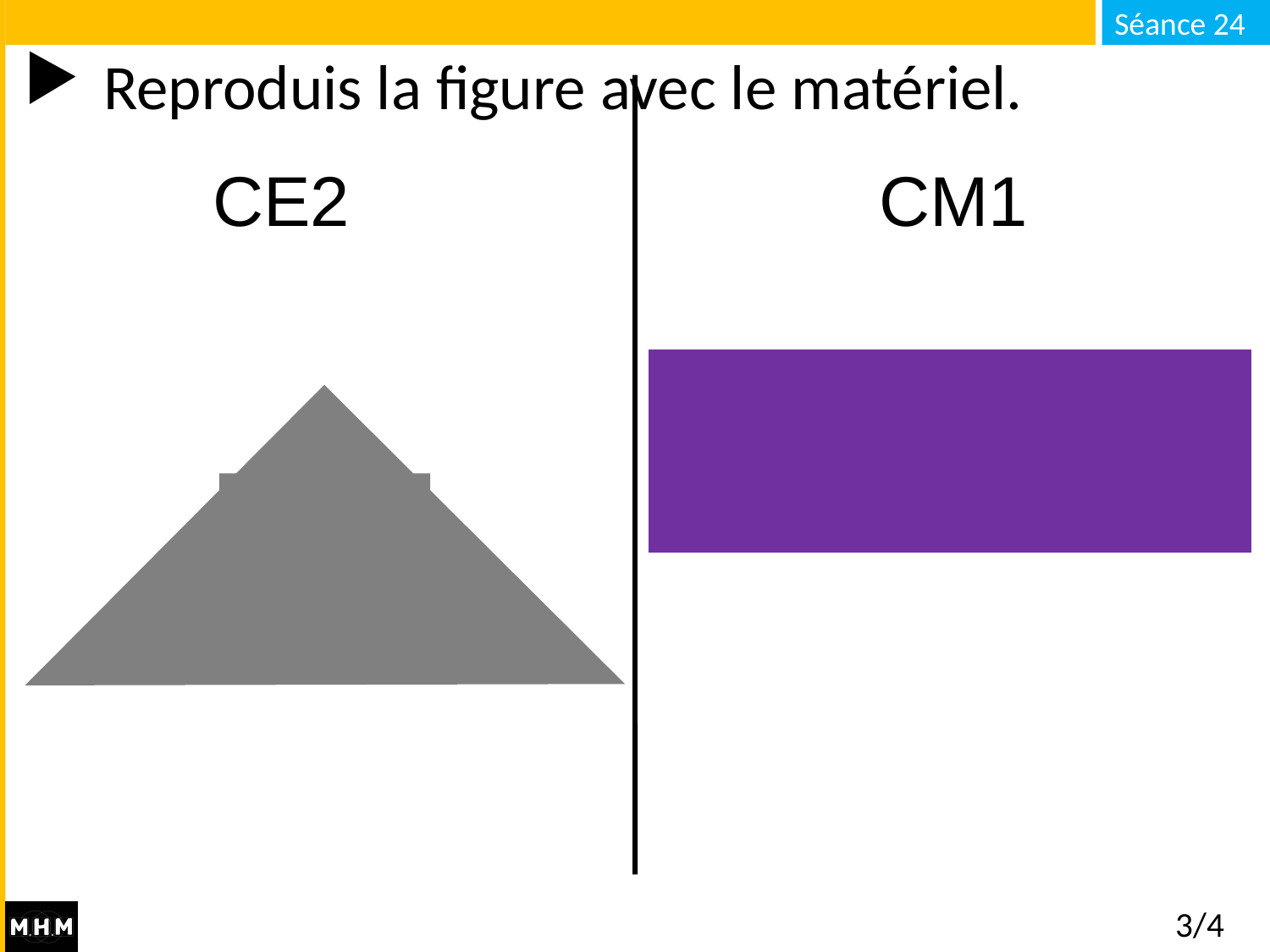

# Reproduis la figure avec le matériel.

CE2                           CM1

3/4